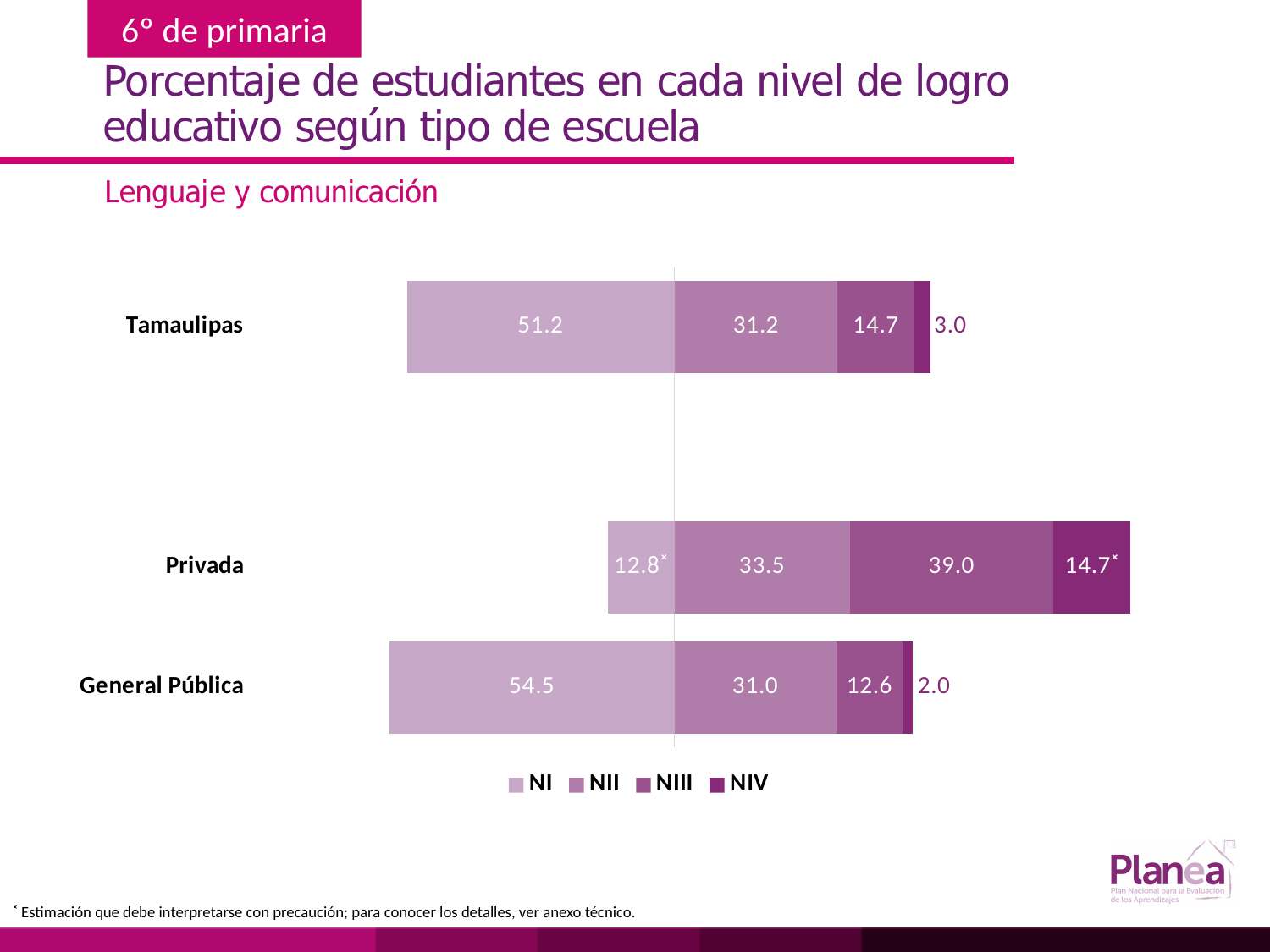

# Porcentaje de estudiantes en cada nivel de logro educativo según tipo de escuela

Lenguaje y comunicación

### Chart

| Category |  |  |  |  |
|---|---|---|---|---|
| General Pública | -54.5 | 31.0 | 12.6 | 2.0 |
| Privada | -12.8 | 33.5 | 39.0 | 14.7 |
|  | None | None | None | None |
| Tamaulipas | -51.2 | 31.2 | 14.7 | 3.0 |
˟ Estimación que debe interpretarse con precaución; para conocer los detalles, ver anexo técnico.